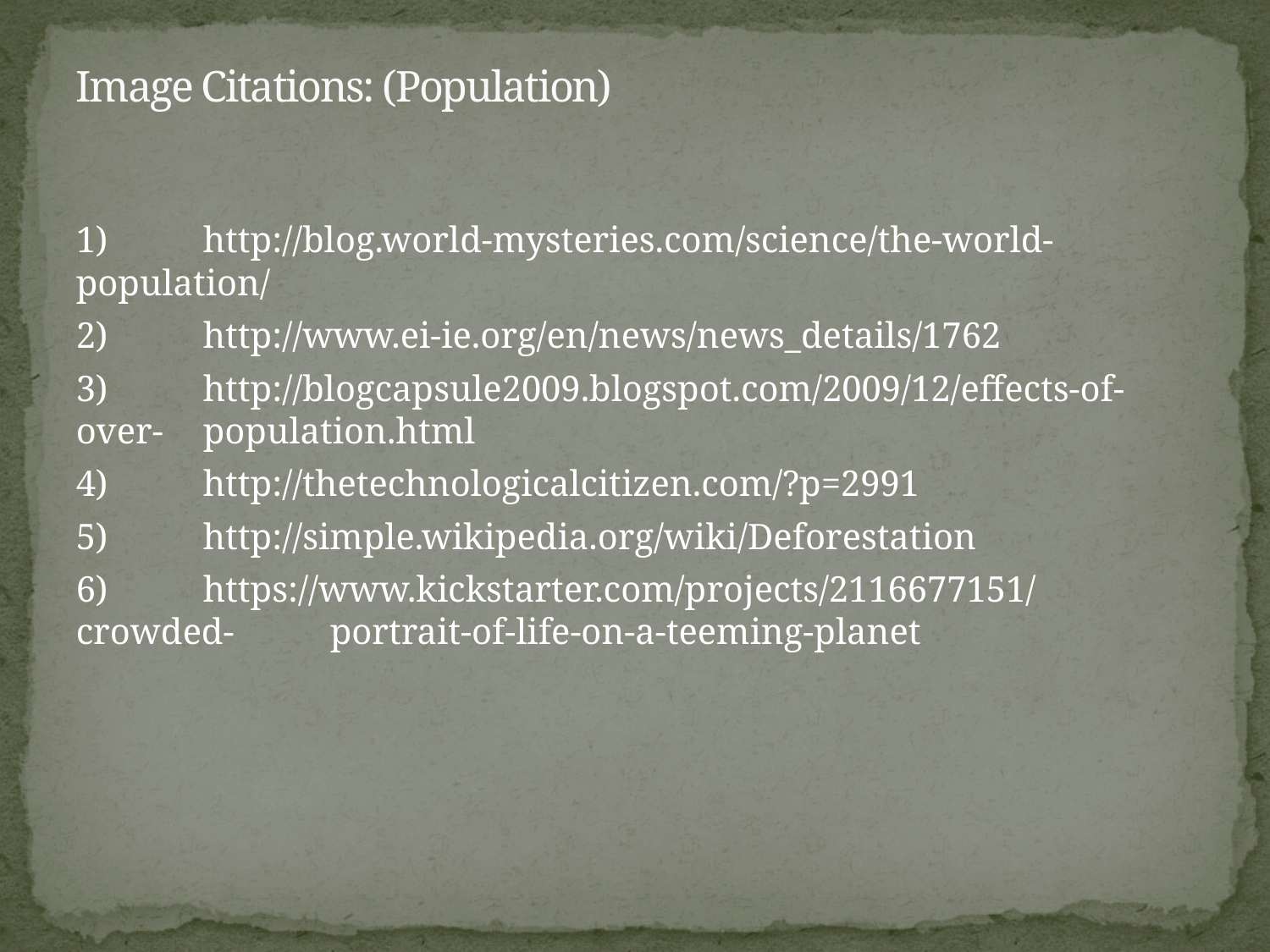

# Image Citations: (Population)
1)	http://blog.world-mysteries.com/science/the-world-population/
2)	http://www.ei-ie.org/en/news/news_details/1762
3)	http://blogcapsule2009.blogspot.com/2009/12/effects-of-over-  	population.html
4)	http://thetechnologicalcitizen.com/?p=2991
5)	http://simple.wikipedia.org/wiki/Deforestation
6)	https://www.kickstarter.com/projects/2116677151/crowded-	portrait-of-life-on-a-teeming-planet